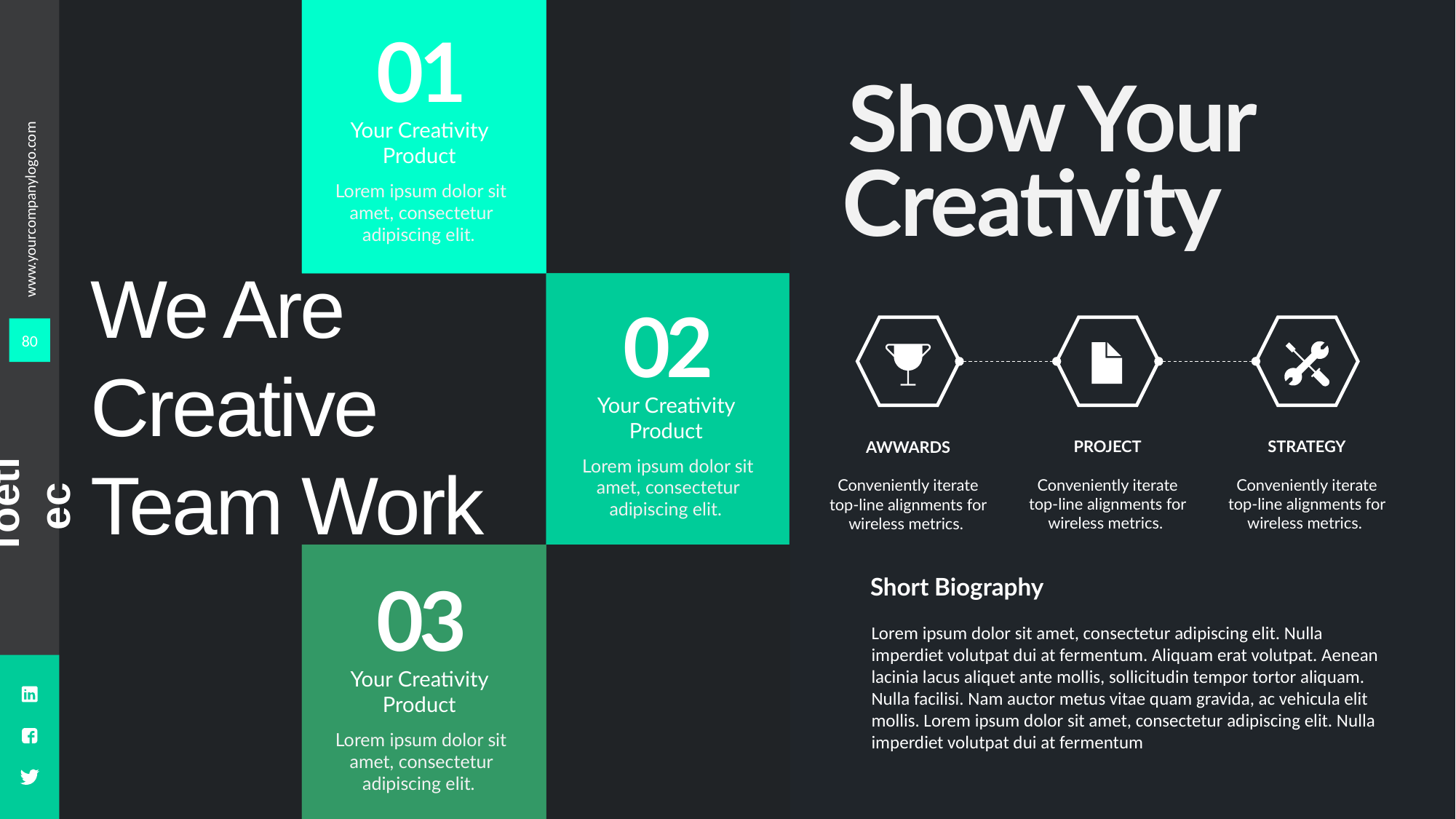

01
Your Creativity Product
Lorem ipsum dolor sit amet, consectetur adipiscing elit.
Show Your
Creativity

02
Your Creativity Product
Lorem ipsum dolor sit amet, consectetur adipiscing elit.

80
We Are Creative
Team Work

PROJECT

Conveniently iterate top-line alignments for wireless metrics.
STRATEGY

Conveniently iterate top-line alignments for wireless metrics.
AWWARDS

Conveniently iterate top-line alignments for wireless metrics.

Short Biography
03
Your Creativity Product
Lorem ipsum dolor sit amet, consectetur adipiscing elit.
Lorem ipsum dolor sit amet, consectetur adipiscing elit. Nulla imperdiet volutpat dui at fermentum. Aliquam erat volutpat. Aenean lacinia lacus aliquet ante mollis, sollicitudin tempor tortor aliquam. Nulla facilisi. Nam auctor metus vitae quam gravida, ac vehicula elit mollis. Lorem ipsum dolor sit amet, consectetur adipiscing elit. Nulla imperdiet volutpat dui at fermentum